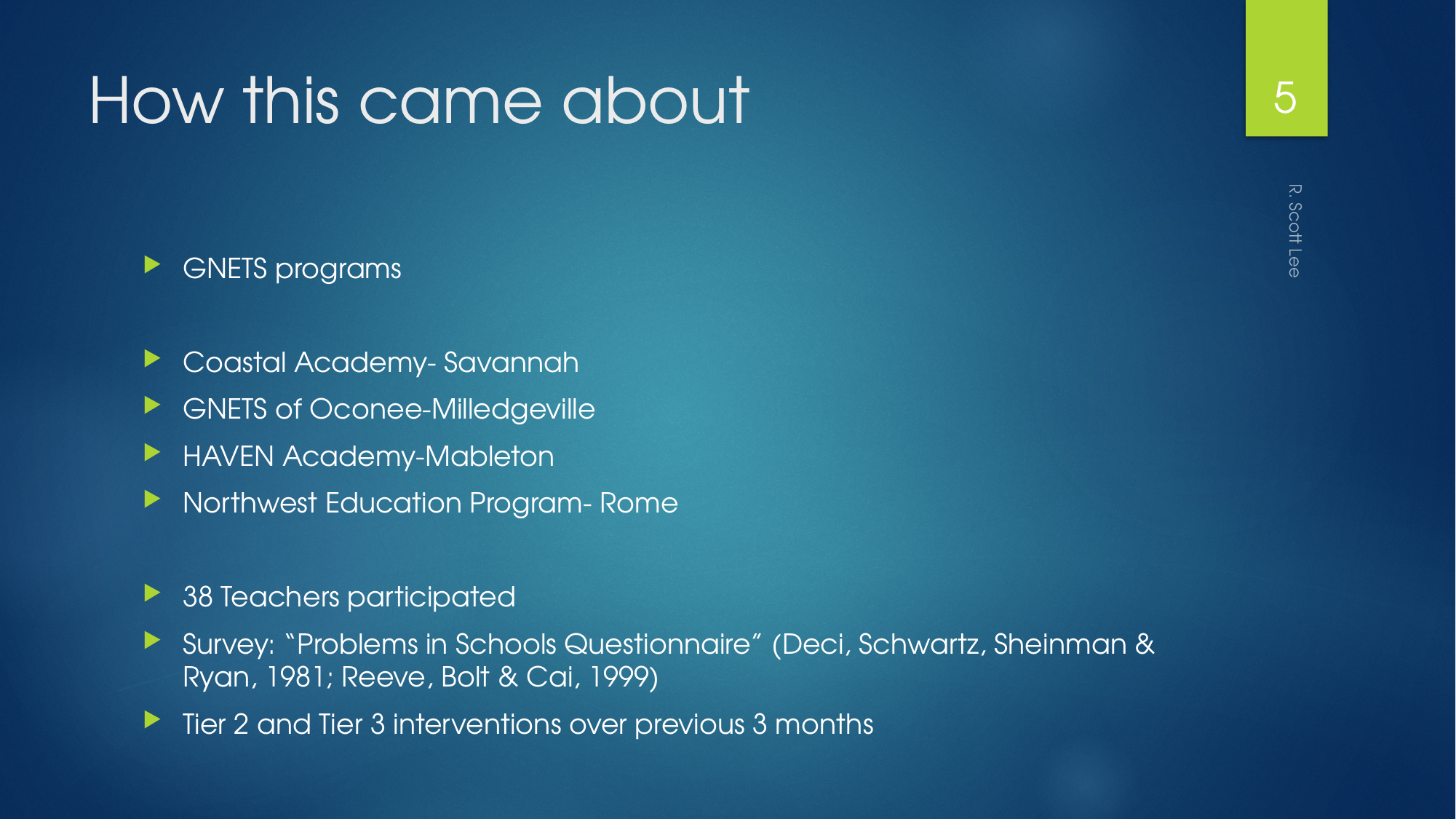

5
# How this came about
GNETS programs

Coastal Academy- Savannah
GNETS of Oconee-Milledgeville
HAVEN Academy-Mableton
Northwest Education Program- Rome

38 Teachers participated
Survey: “Problems in Schools Questionnaire” (Deci, Schwartz, Sheinman & Ryan, 1981; Reeve, Bolt & Cai, 1999)
Tier 2 and Tier 3 interventions over previous 3 months

R. Scott Lee